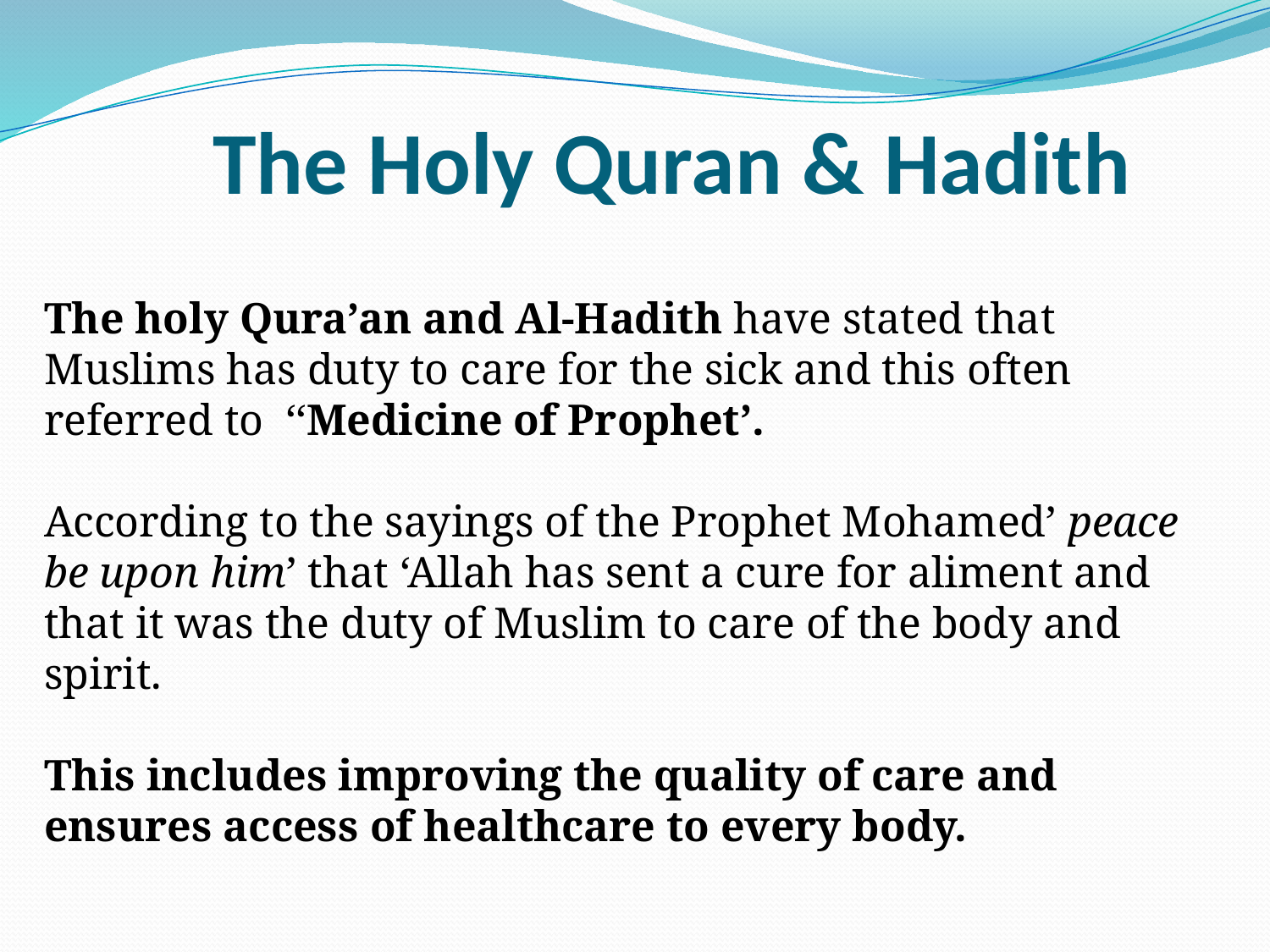

# The Holy Quran & Hadith
The holy Qura’an and Al-Hadith have stated that Muslims has duty to care for the sick and this often referred to  ‘‘Medicine of Prophet’.

According to the sayings of the Prophet Mohamed’ peace be upon him’ that ‘Allah has sent a cure for aliment and that it was the duty of Muslim to care of the body and spirit.

This includes improving the quality of care and ensures access of healthcare to every body.